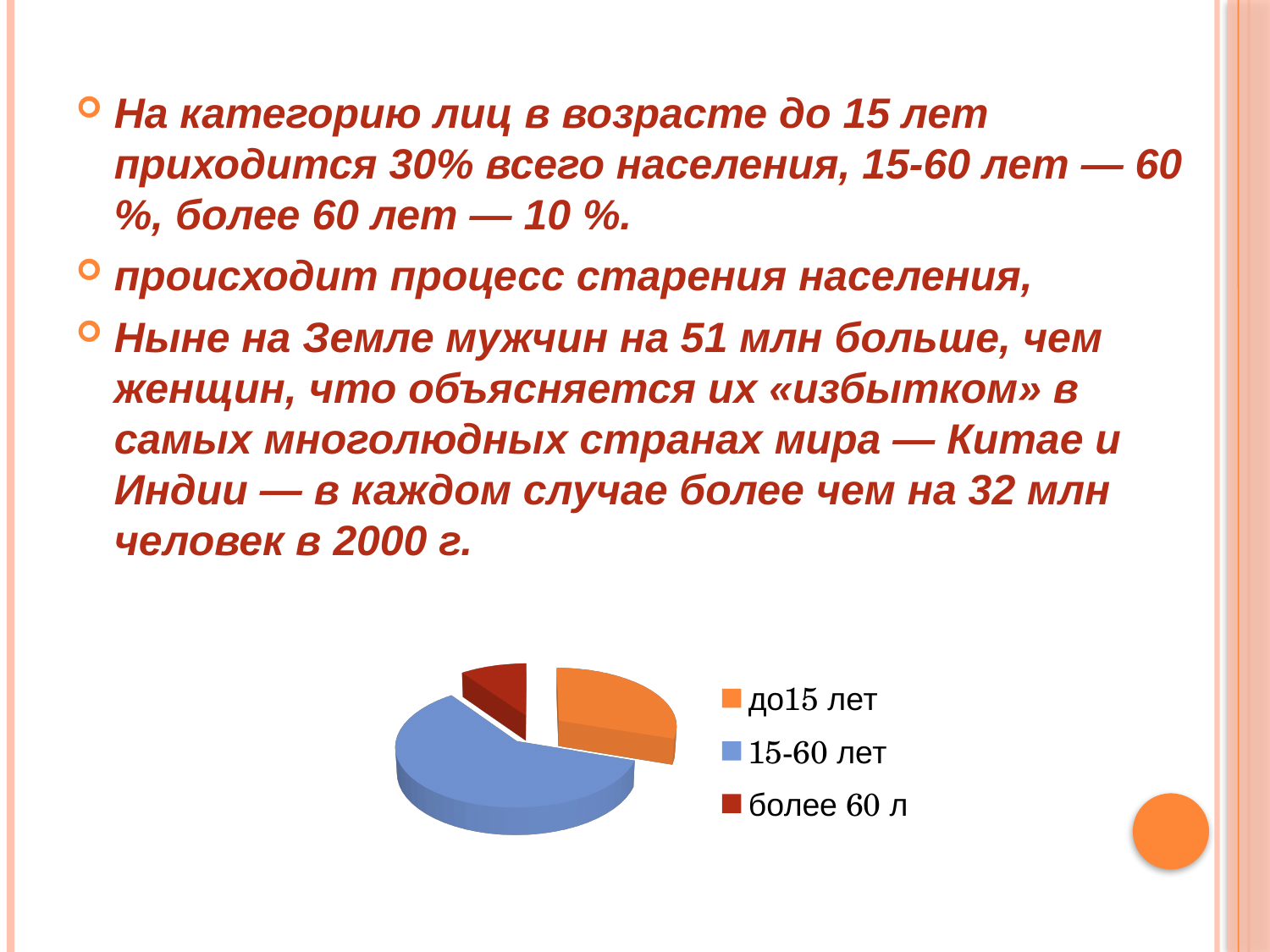

На категорию лиц в возрасте до 15 лет приходится 30% всего населения, 15-60 лет — 60 %, более 60 лет — 10 %.
происходит процесс старения населения,
Ныне на Земле мужчин на 51 млн больше, чем женщин, что объясняется их «избытком» в самых многолюдных странах мира — Китае и Индии — в каждом случае более чем на 32 млн человек в 2000 г.

[unsupported chart]